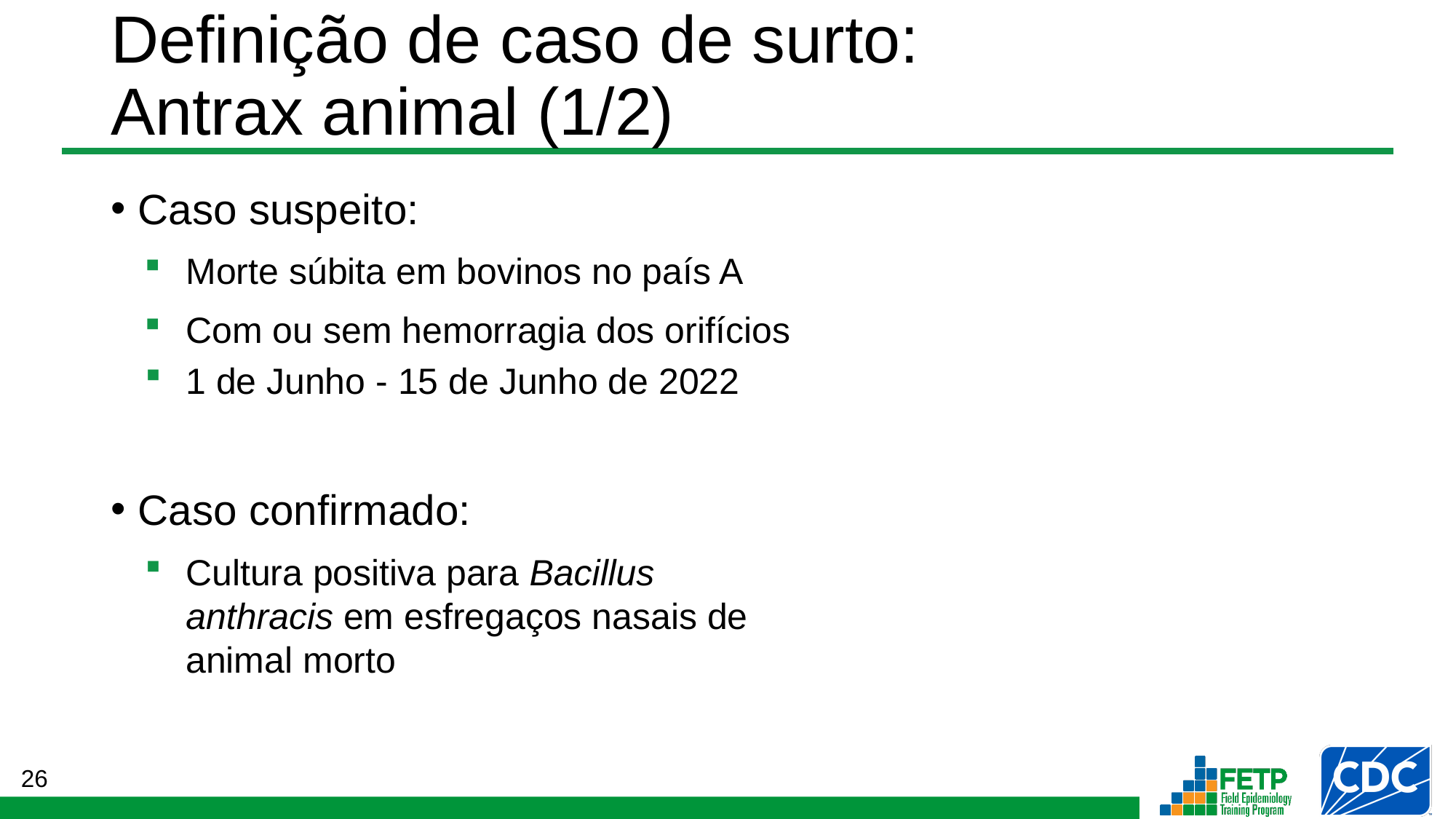

# Definição de caso de surto: Antrax animal (1/2)
Caso suspeito:
Morte súbita em bovinos no país A
Com ou sem hemorragia dos orifícios
1 de Junho - 15 de Junho de 2022

Caso confirmado:
Cultura positiva para Bacillus
anthracis em esfregaços nasais de
animal morto